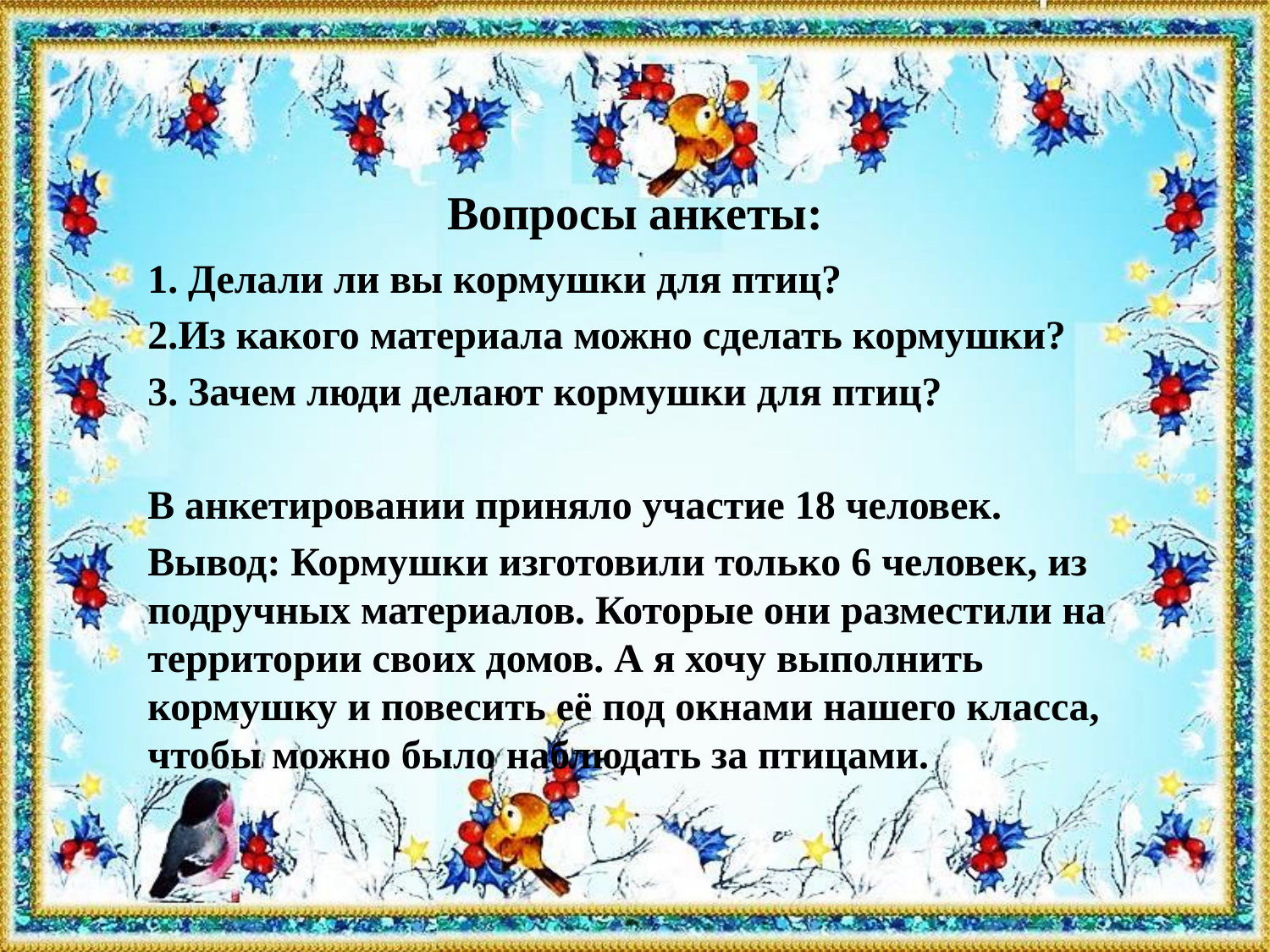

# Вопросы анкеты:
1. Делали ли вы кормушки для птиц?
2.Из какого материала можно сделать кормушки?
3. Зачем люди делают кормушки для птиц?

В анкетировании приняло участие 18 человек.
Вывод: Кормушки изготовили только 6 человек, из подручных материалов. Которые они разместили на территории своих домов. А я хочу выполнить кормушку и повесить её под окнами нашего класса, чтобы можно было наблюдать за птицами.